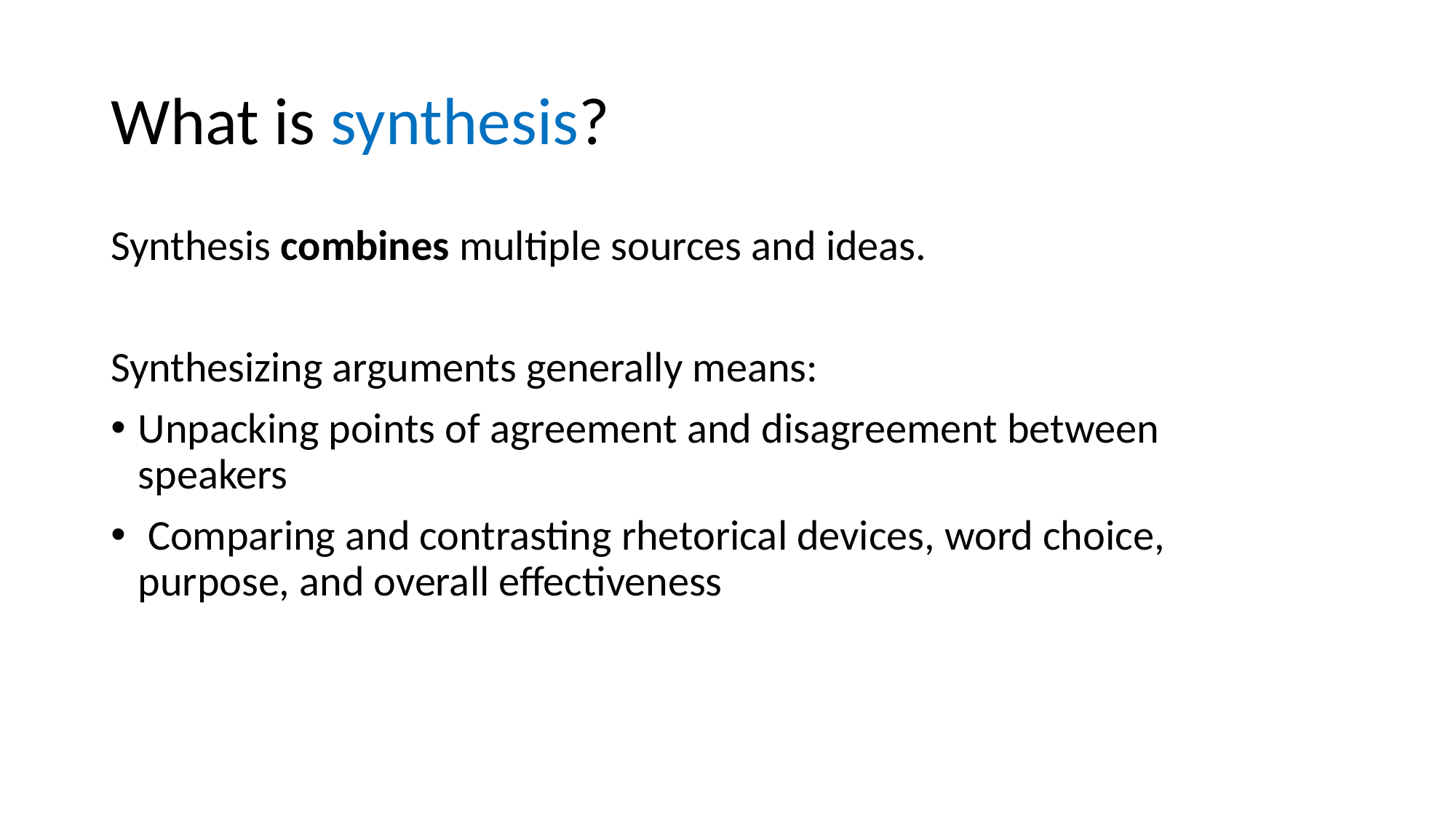

# What is synthesis?
Synthesis combines multiple sources and ideas.

Synthesizing arguments generally means:
Unpacking points of agreement and disagreement between speakers
 Comparing and contrasting rhetorical devices, word choice, purpose, and overall effectiveness